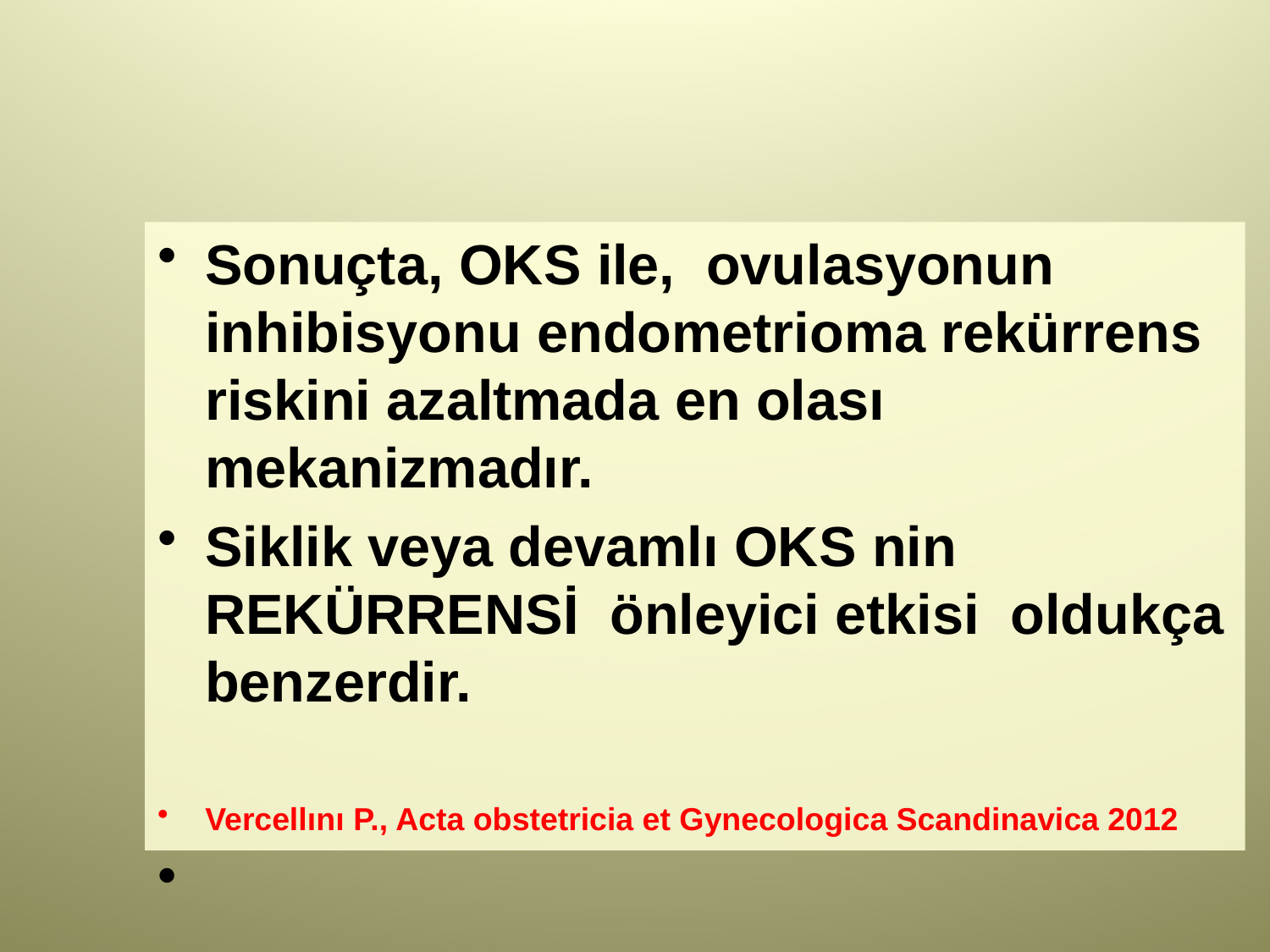

#
Sonuçta, OKS ile,  ovulasyonun inhibisyonu endometrioma rekürrens riskini azaltmada en olası mekanizmadır.
Siklik veya devamlı OKS nin  REKÜRRENSİ  önleyici etkisi  oldukça benzerdir.

Vercellını P., Acta obstetricia et Gynecologica Scandinavica 2012